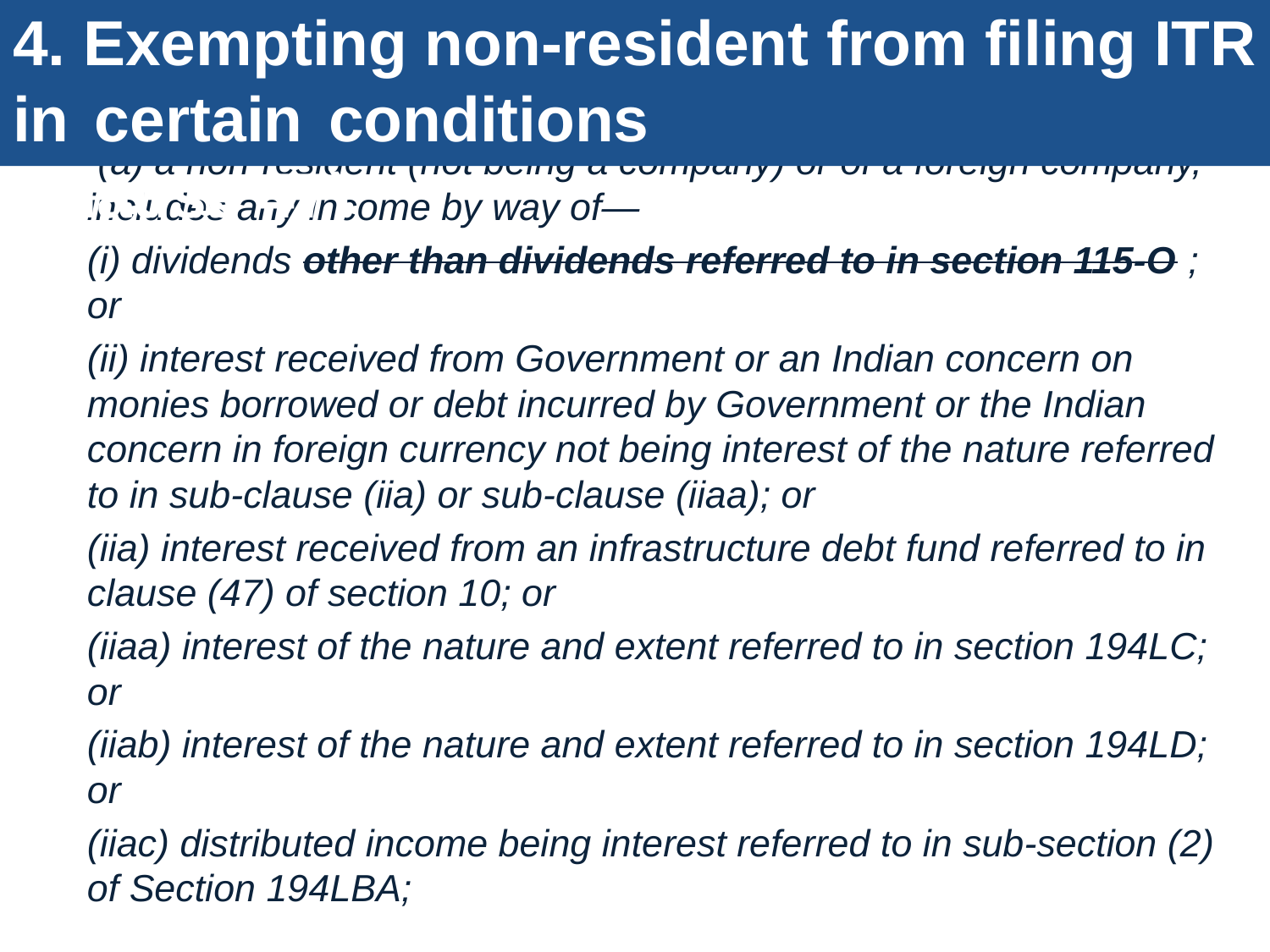

4. Exempting non-resident from filing ITR in certain conditions		                   (Clause 47)
Amendment in Section 115A w.e.f 1st day of April, 2020:-
Omission in Sub-section (1):-
 ”(1) Where the total income of—
 (a) a non-resident (not being a company) or of a foreign company, includes any income by way of—
(i) dividends other than dividends referred to in section 115-O ; or
(ii) interest received from Government or an Indian concern on monies borrowed or debt incurred by Government or the Indian concern in foreign currency not being interest of the nature referred to in sub-clause (iia) or sub-clause (iiaa); or
(iia) interest received from an infrastructure debt fund referred to in clause (47) of section 10; or
(iiaa) interest of the nature and extent referred to in section 194LC; or
(iiab) interest of the nature and extent referred to in section 194LD; or
(iiac) distributed income being interest referred to in sub-section (2) of Section 194LBA;
80